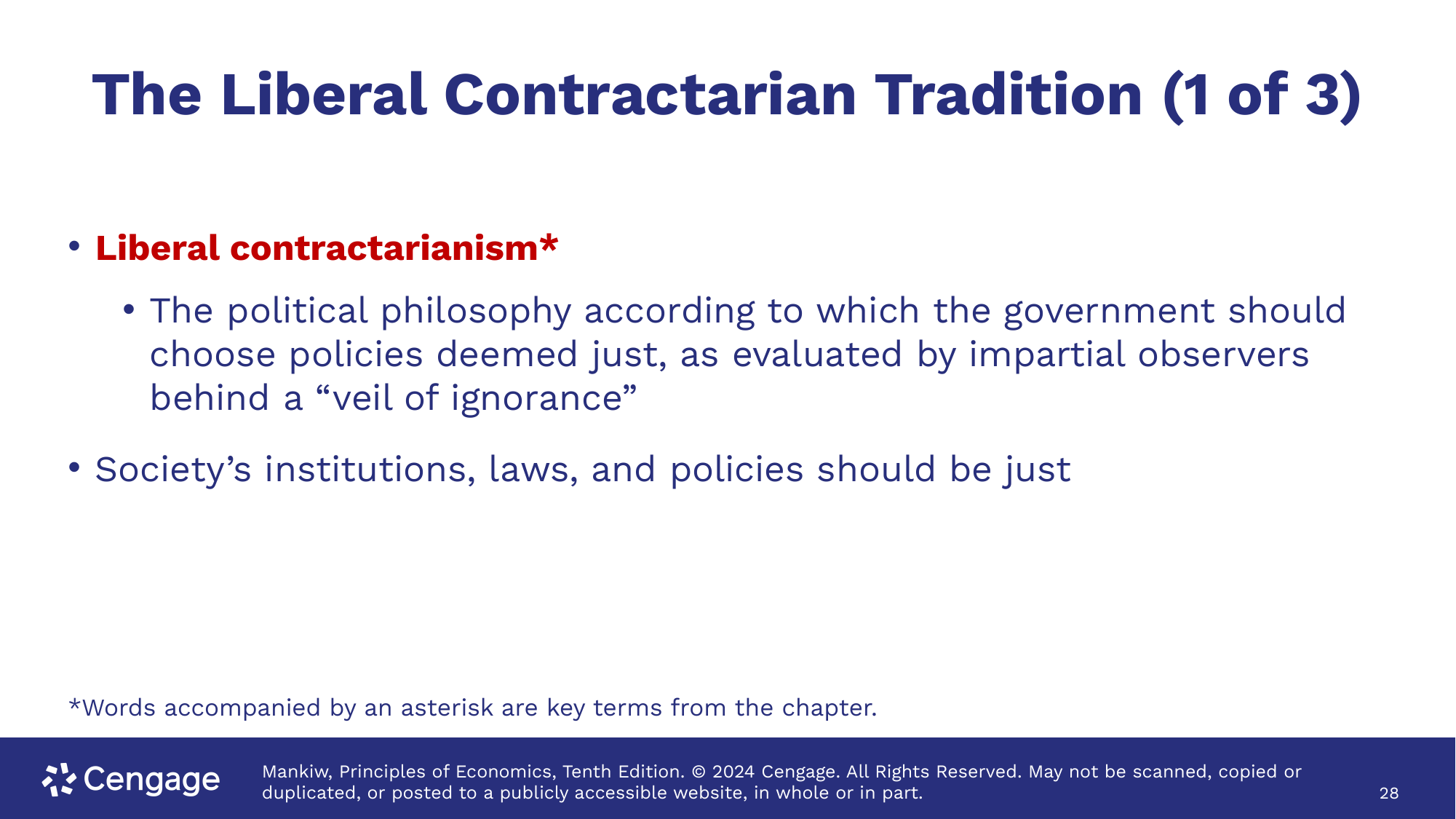

# The Liberal Contractarian Tradition (1 of 3)
Liberal contractarianism*
The political philosophy according to which the government should choose policies deemed just, as evaluated by impartial observers behind a “veil of ignorance”
Society’s institutions, laws, and policies should be just
*Words accompanied by an asterisk are key terms from the chapter.